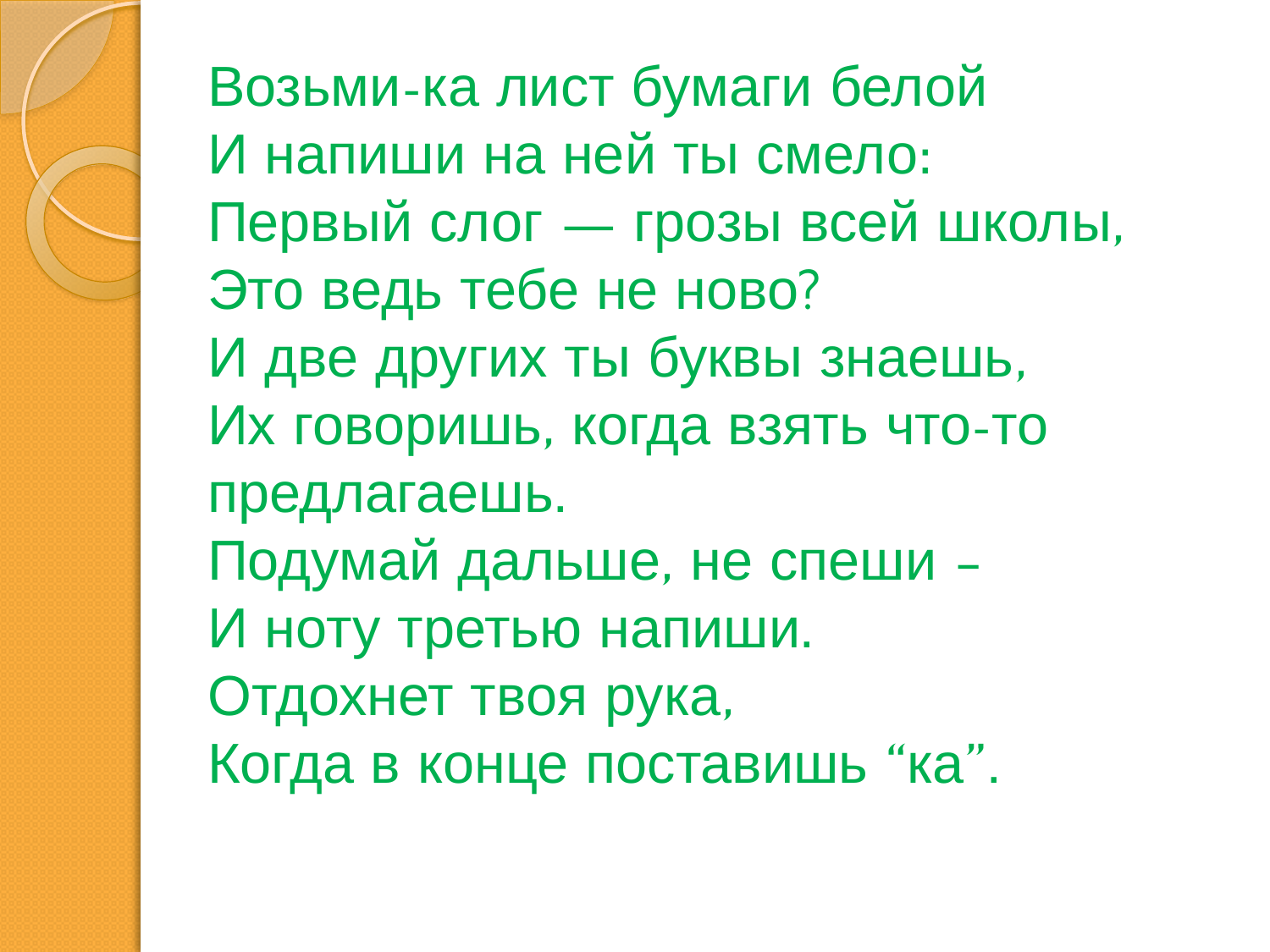

# Возьми-ка лист бумаги белой И напиши на ней ты смело: Первый слог — грозы всей школы, Это ведь тебе не ново? И две других ты буквы знаешь, Их говоришь, когда взять что-то предлагаешь. Подумай дальше, не спеши – И ноту третью напиши. Отдохнет твоя рука, Когда в конце поставишь “ка”.